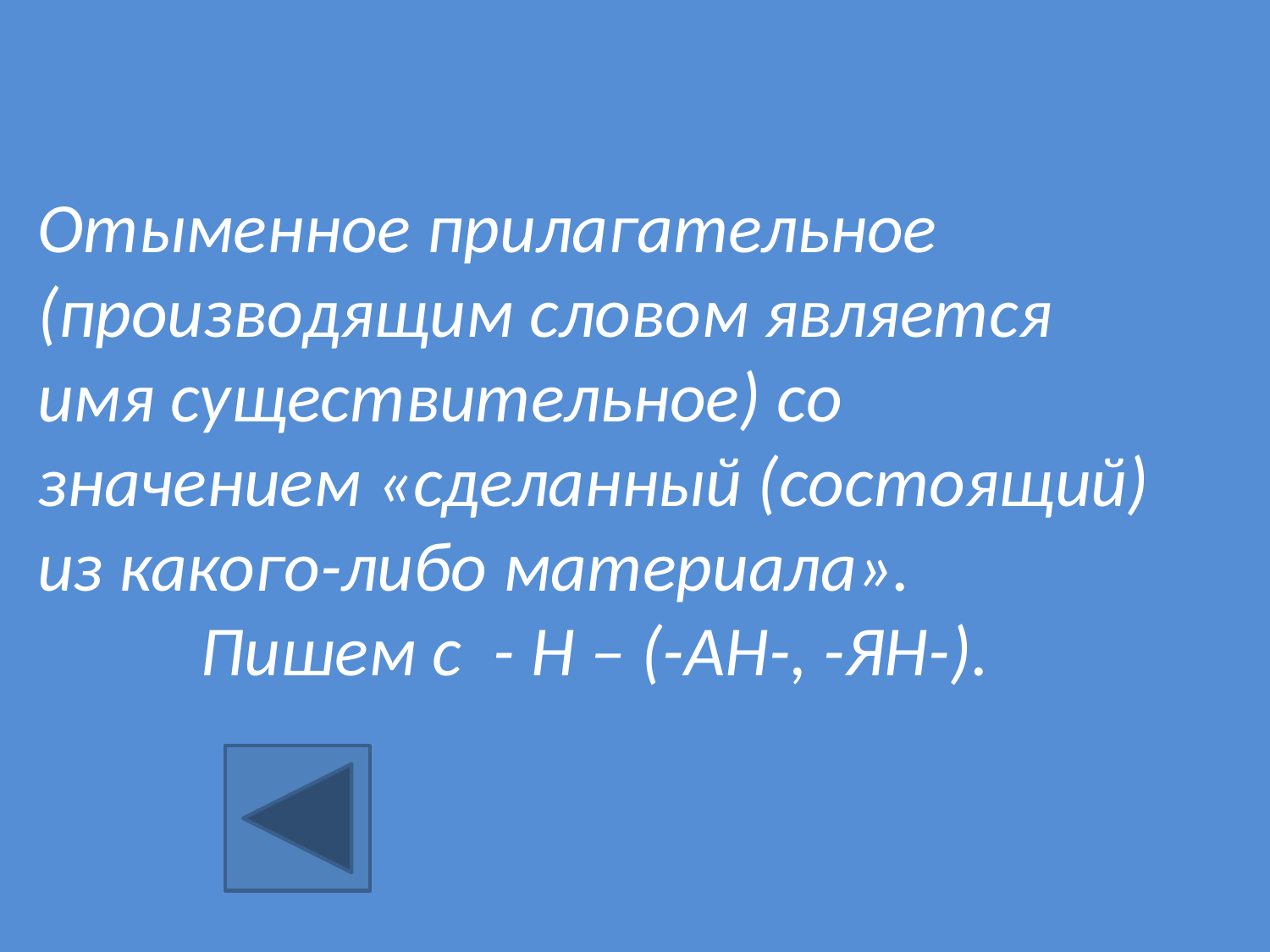

Отыменное прилагательное (производящим словом является имя существительное) со значением «сделанный (состоящий) из какого-либо материала».
Пишем с  - Н – (-АН-, -ЯН-).